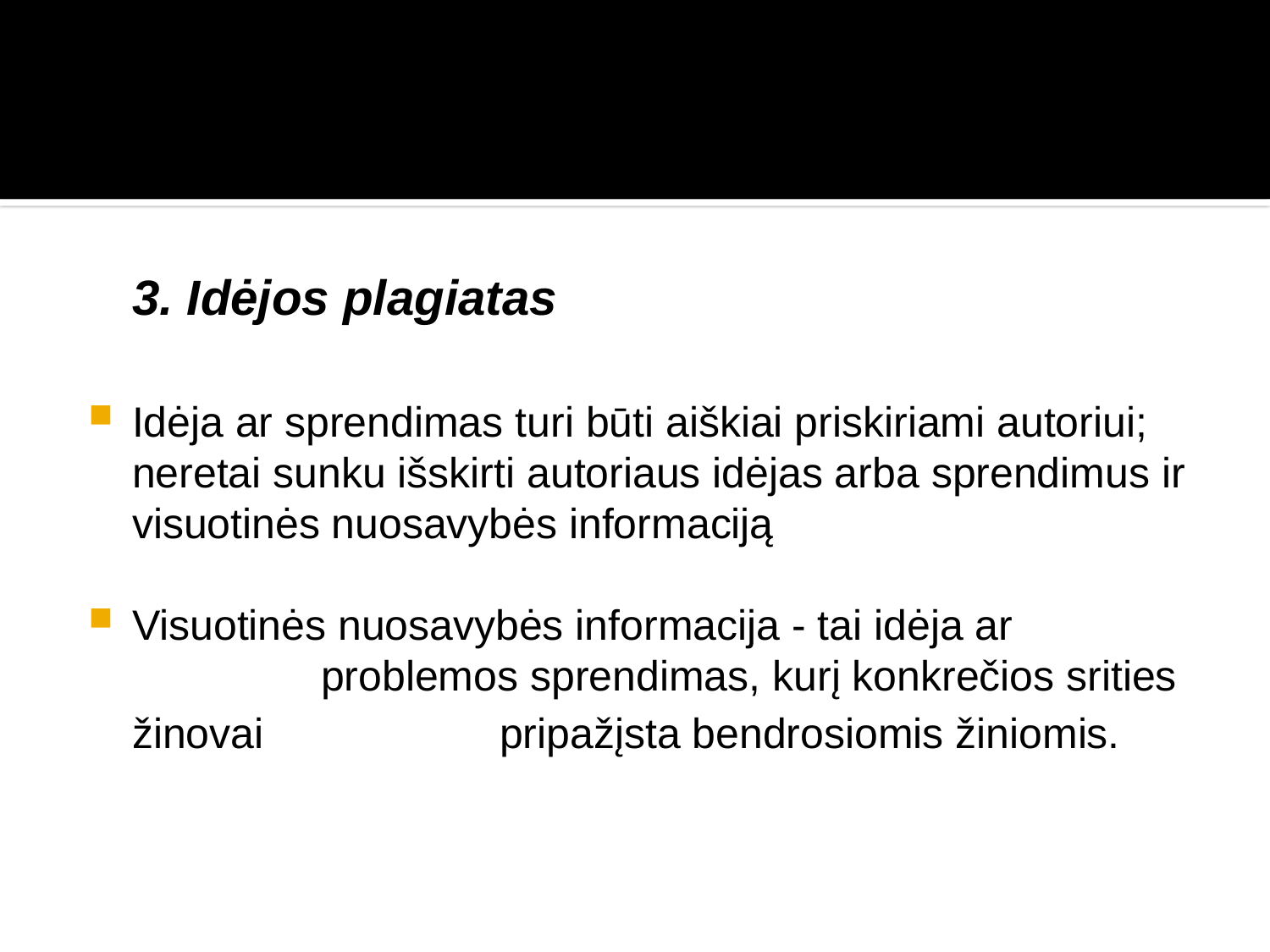

#
	3. Idėjos plagiatas

Idėja ar sprendimas turi būti aiškiai priskiriami autoriui; neretai sunku išskirti autoriaus idėjas arba sprendimus ir visuotinės nuosavybės informaciją

Visuotinės nuosavybės informacija - tai idėja ar                                problemos sprendimas, kurį konkrečios srities žinovai                    pripažįsta bendrosiomis žiniomis.